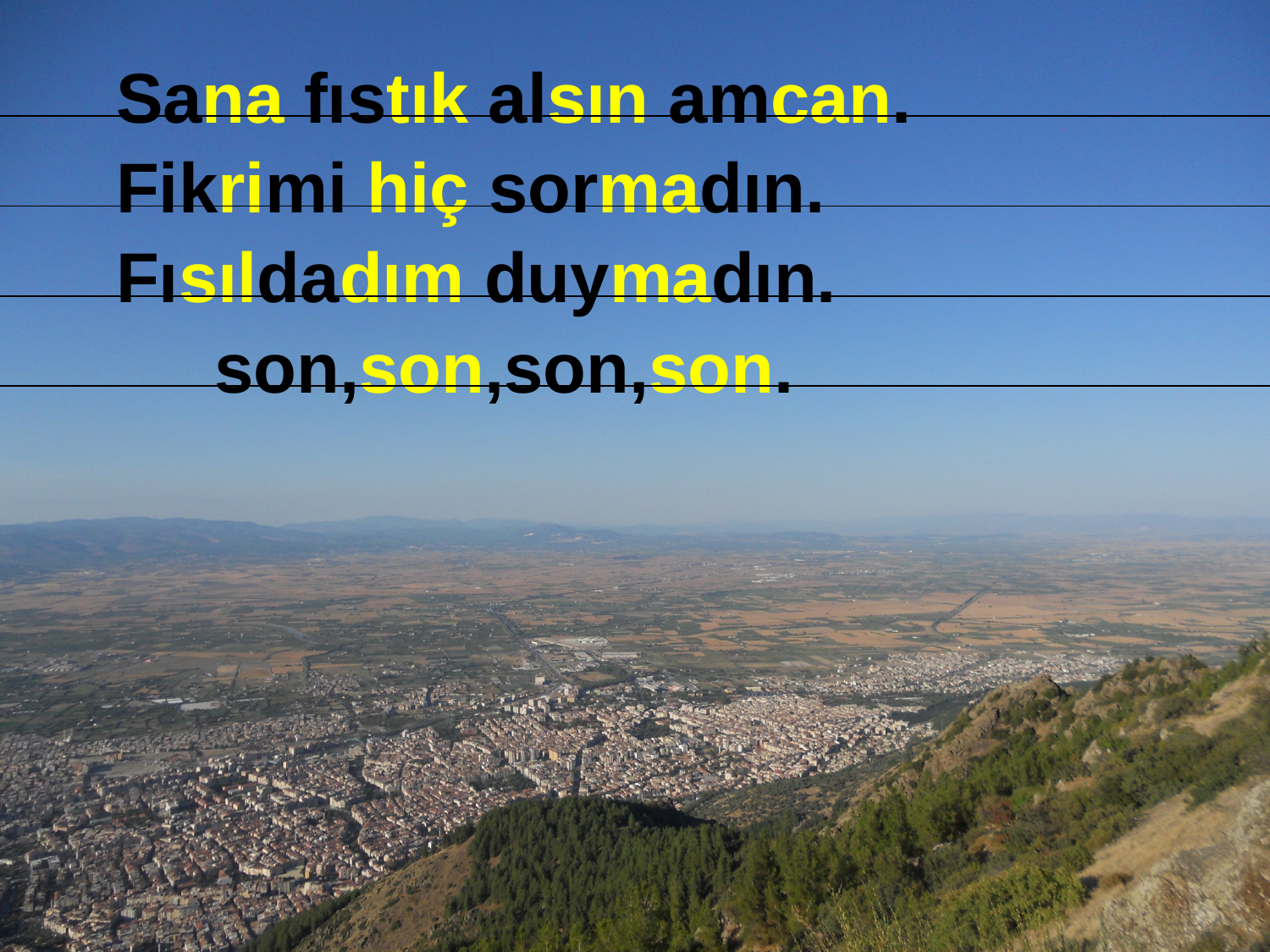

Sana fıstık alsın amcan.
    Fikrimi hiç sormadın.
    Fısıldadım duymadın.
         son,son,son,son.
Erhan KESKİN